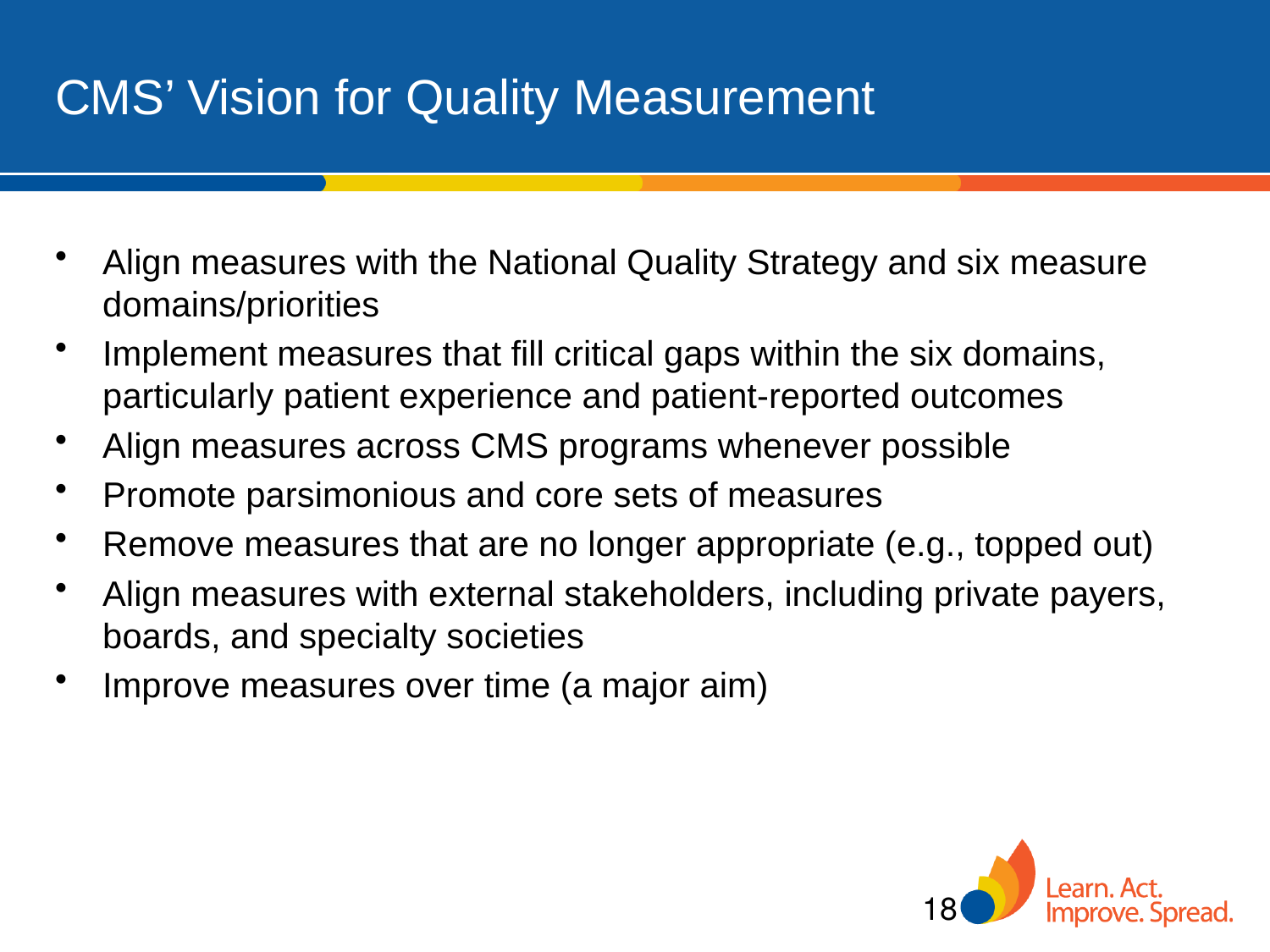

# CMS’ Vision for Quality Measurement
Align measures with the National Quality Strategy and six measure domains/priorities
Implement measures that fill critical gaps within the six domains, particularly patient experience and patient-reported outcomes
Align measures across CMS programs whenever possible
Promote parsimonious and core sets of measures
Remove measures that are no longer appropriate (e.g., topped out)
Align measures with external stakeholders, including private payers, boards, and specialty societies
Improve measures over time (a major aim)

18